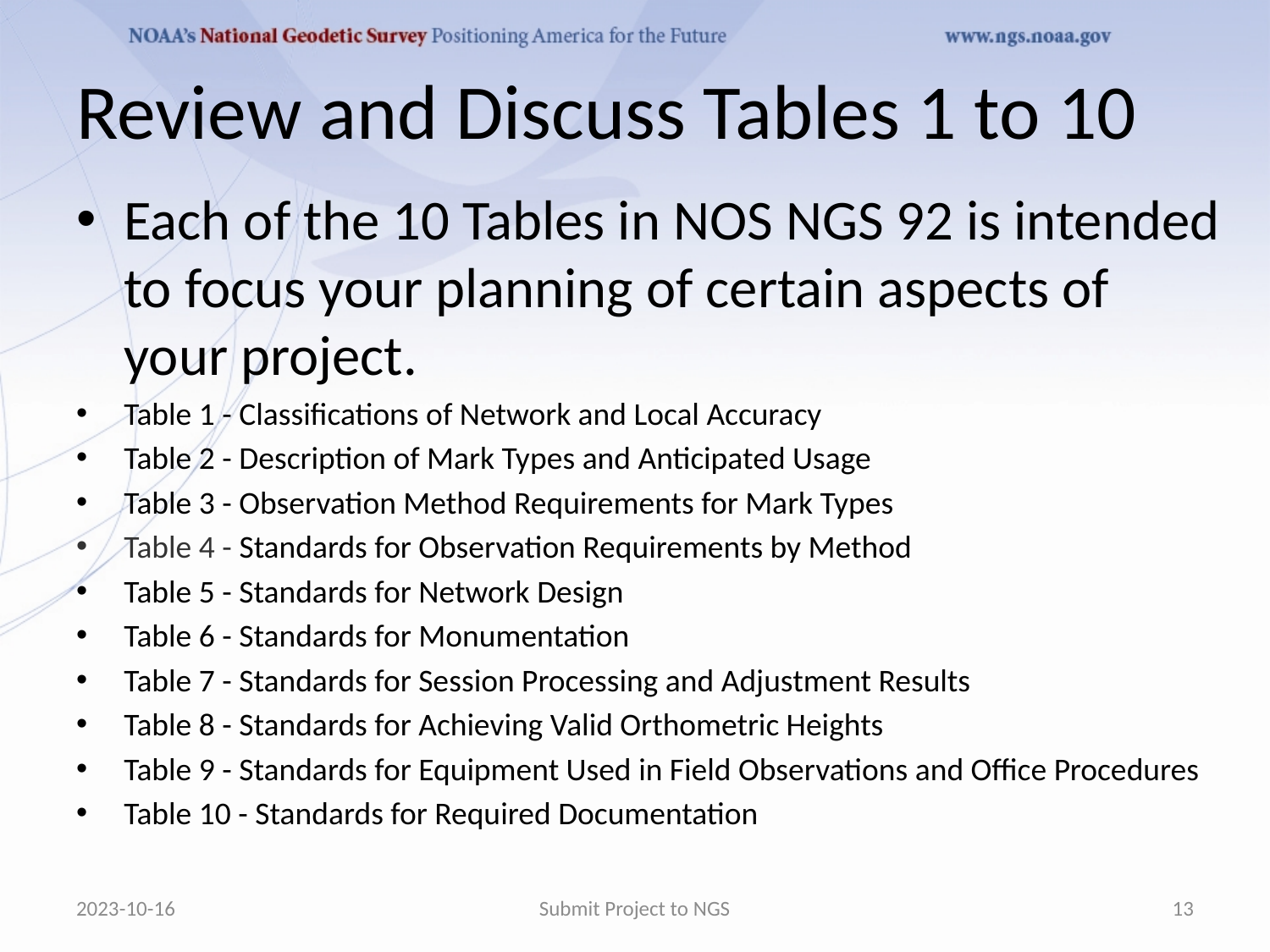

# Review and Discuss Tables 1 to 10
Each of the 10 Tables in NOS NGS 92 is intended to focus your planning of certain aspects of your project.
Table 1 - Classifications of Network and Local Accuracy
Table 2 - Description of Mark Types and Anticipated Usage
Table 3 - Observation Method Requirements for Mark Types
Table 4 - Standards for Observation Requirements by Method
Table 5 - Standards for Network Design
Table 6 - Standards for Monumentation
Table 7 - Standards for Session Processing and Adjustment Results
Table 8 - Standards for Achieving Valid Orthometric Heights
Table 9 - Standards for Equipment Used in Field Observations and Office Procedures
Table 10 - Standards for Required Documentation

2023-10-16
Submit Project to NGS
13